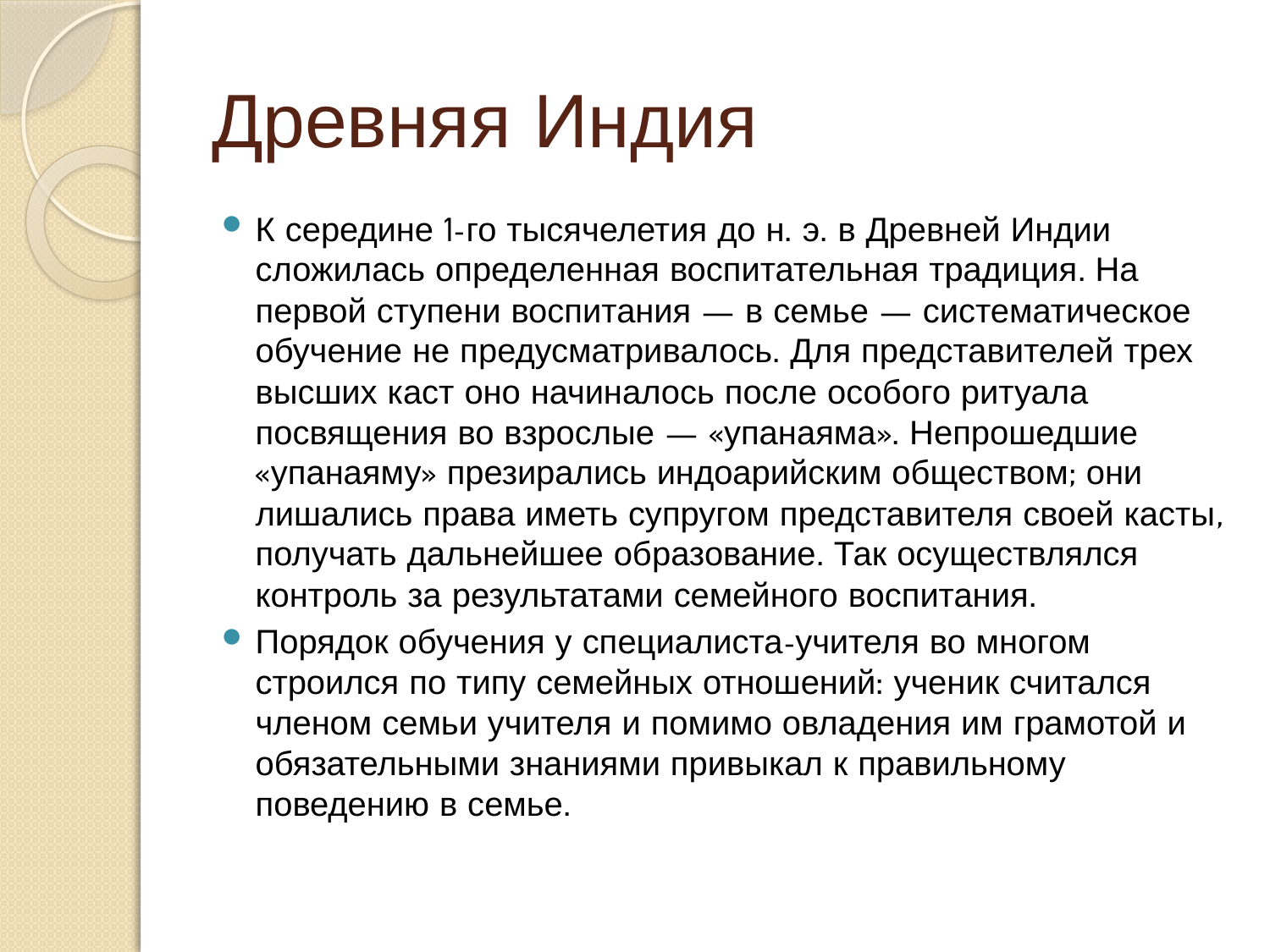

# Древняя Индия
К середине 1-го тысячелетия до н. э. в Древней Индии сложилась определенная воспитательная традиция. На первой ступени воспитания — в семье — систематическое обучение не предусматривалось. Для представителей трех высших каст оно начиналось после особого ритуала посвящения во взрослые — «упанаяма». Непрошедшие «упанаяму» презирались индоарийским обществом; они лишались права иметь супругом представителя своей касты, получать дальнейшее образование. Так осуществлялся контроль за результатами семейного воспитания.
Порядок обучения у специалиста-учителя во многом строился по типу семейных отношений: ученик считался членом семьи учителя и помимо овладения им грамотой и обязательными знаниями привыкал к правильному поведению в семье.